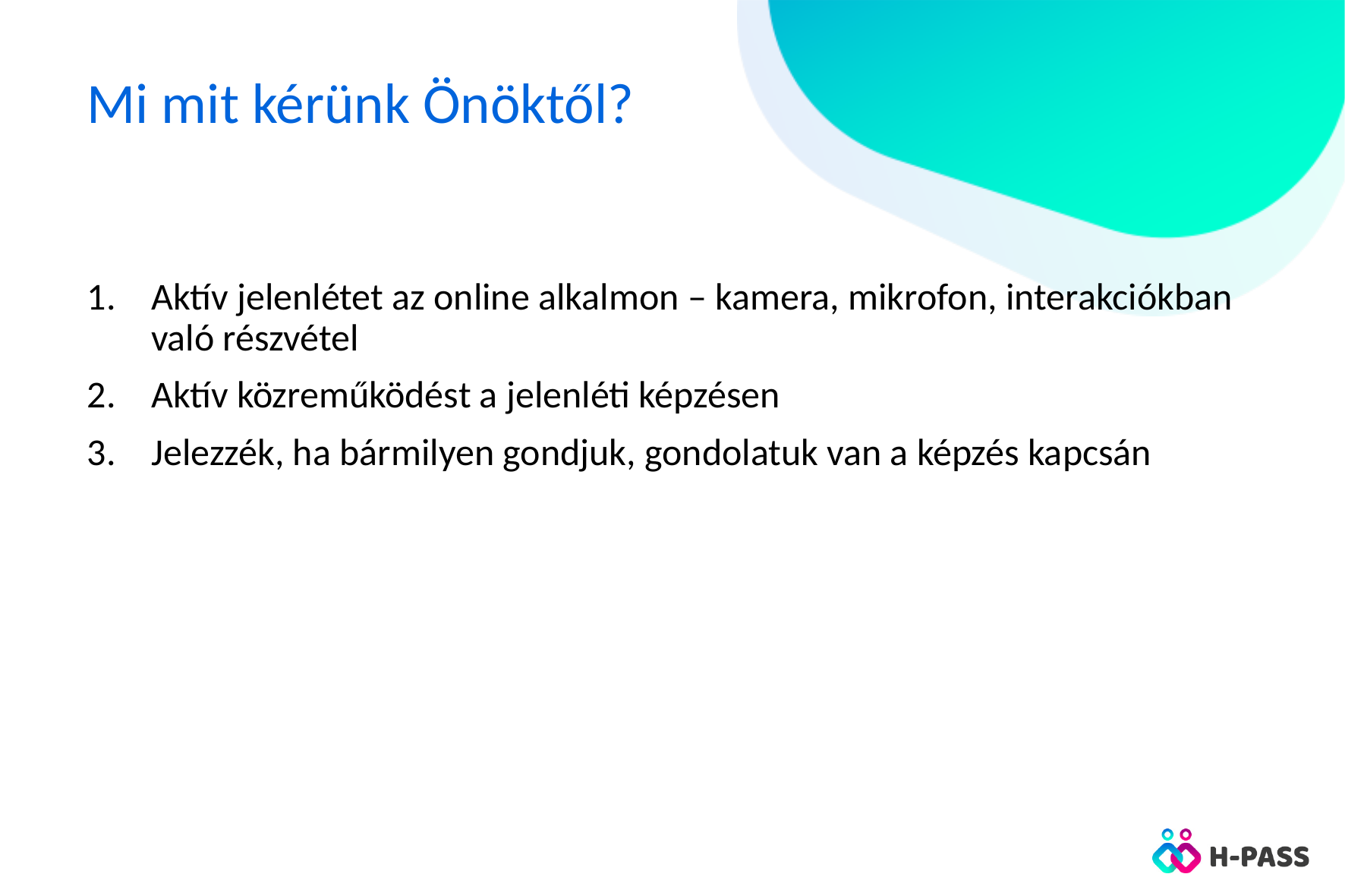

# Mi mit kérünk Önöktől?
Aktív jelenlétet az online alkalmon – kamera, mikrofon, interakciókban való részvétel
Aktív közreműködést a jelenléti képzésen
Jelezzék, ha bármilyen gondjuk, gondolatuk van a képzés kapcsán